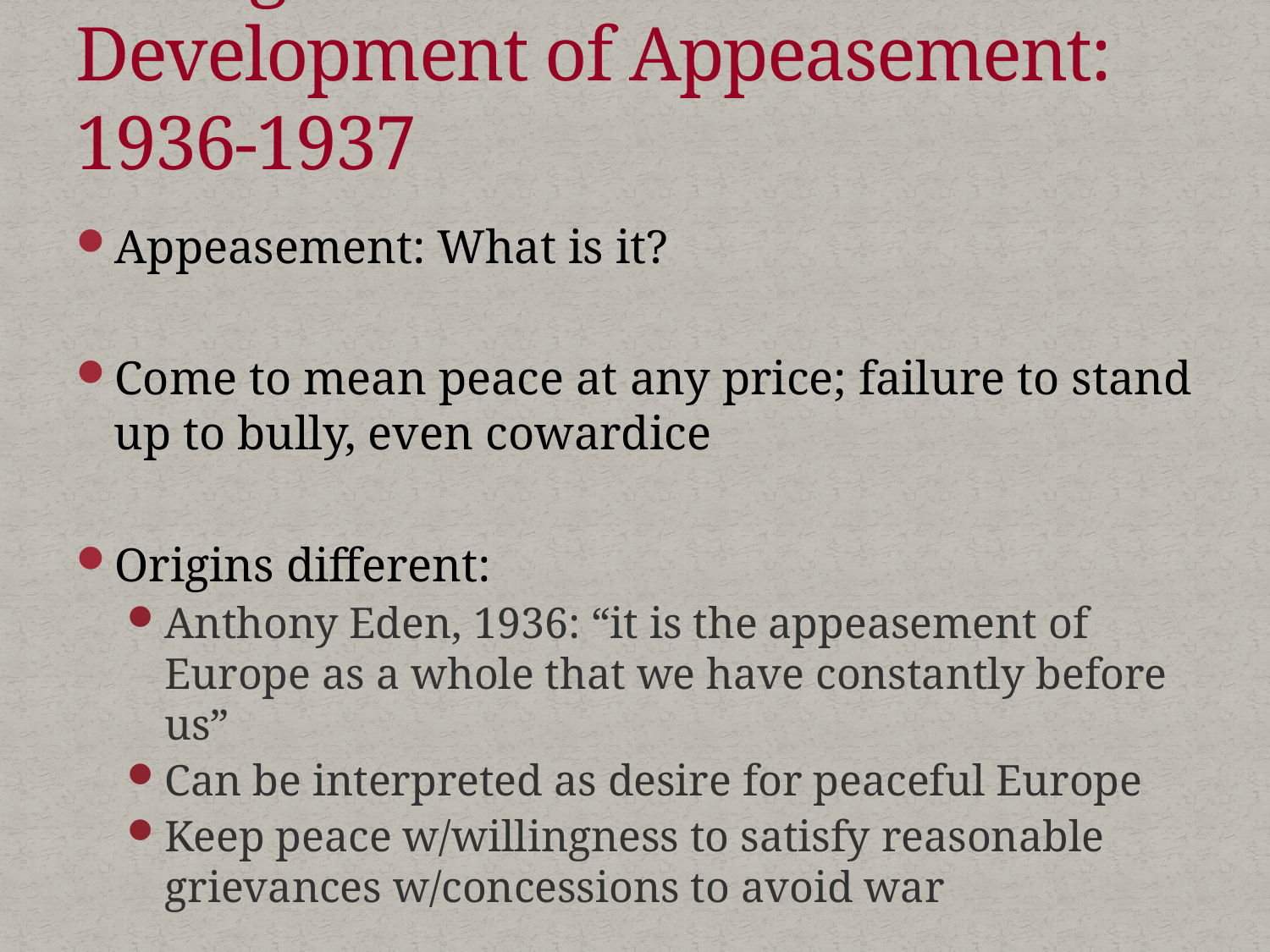

# Foreign Policies & the Development of Appeasement: 1936-1937
Appeasement: What is it?

Come to mean peace at any price; failure to stand up to bully, even cowardice

Origins different:
Anthony Eden, 1936: “it is the appeasement of Europe as a whole that we have constantly before us”
Can be interpreted as desire for peaceful Europe
Keep peace w/willingness to satisfy reasonable grievances w/concessions to avoid war